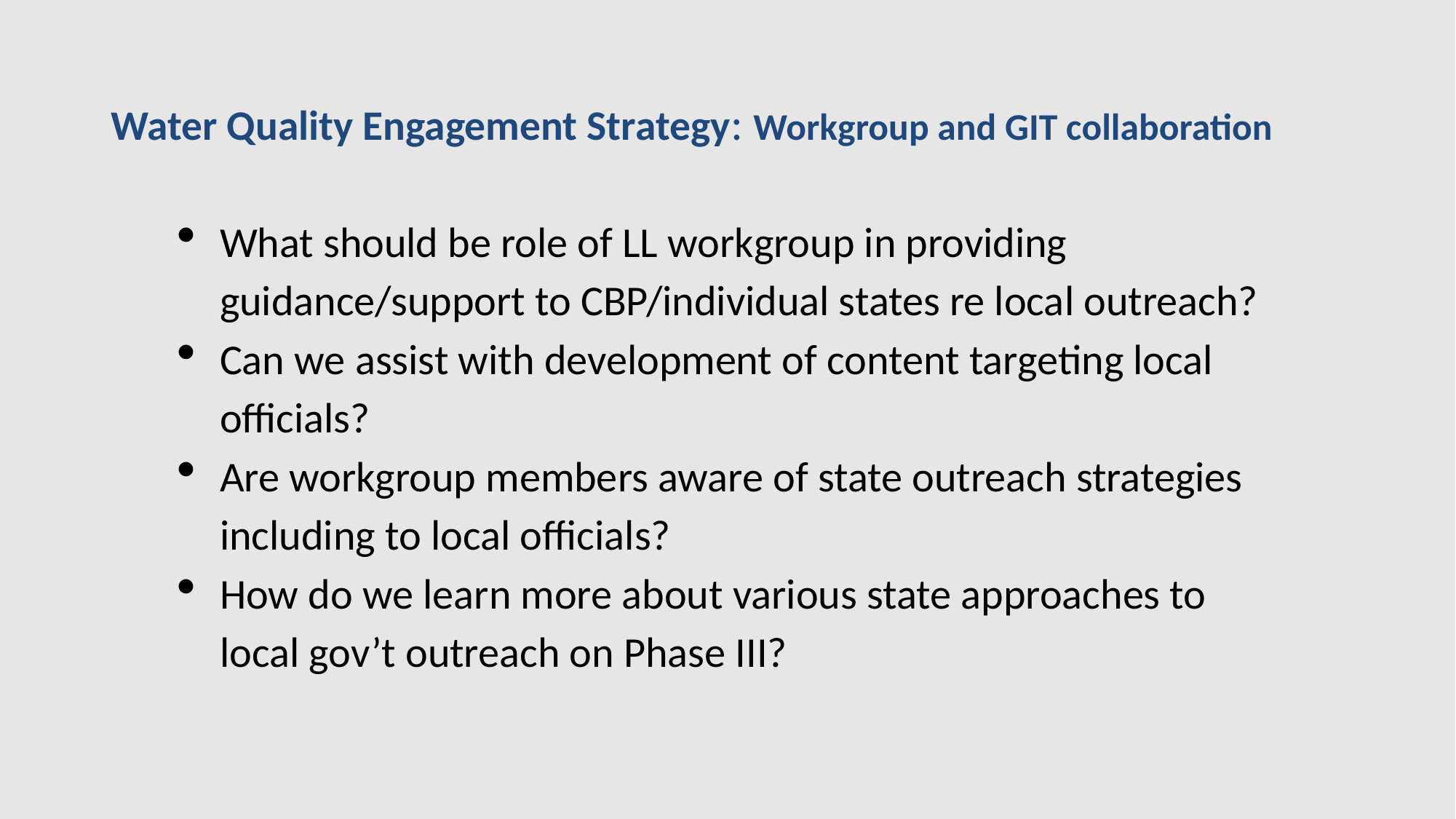

# Water Quality Engagement Strategy: Workgroup and GIT collaboration
What should be role of LL workgroup in providing guidance/support to CBP/individual states re local outreach?
Can we assist with development of content targeting local officials?
Are workgroup members aware of state outreach strategies including to local officials?
How do we learn more about various state approaches to local gov’t outreach on Phase III?